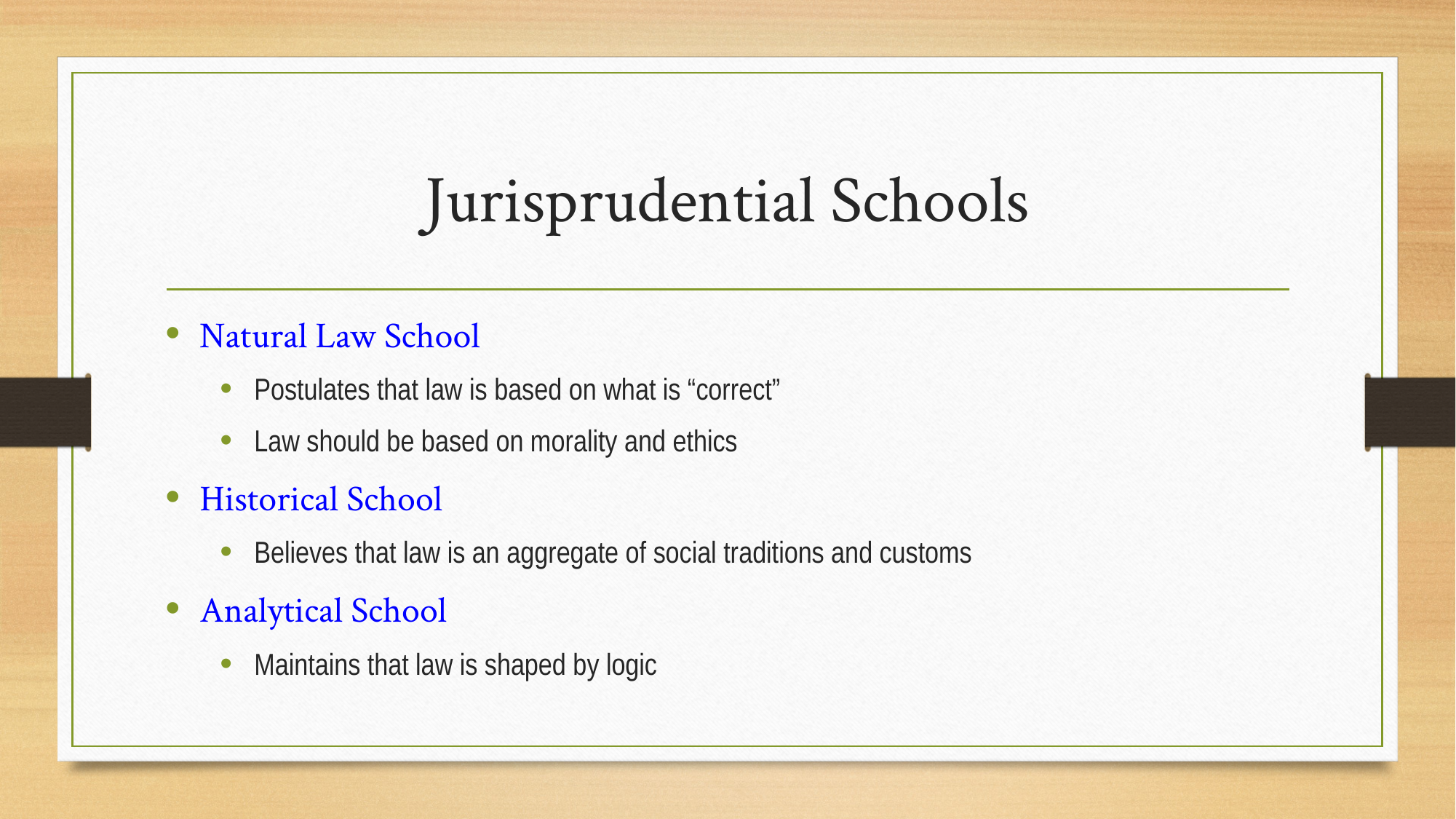

# Jurisprudential Schools
Natural Law School
Postulates that law is based on what is “correct”
Law should be based on morality and ethics
Historical School
Believes that law is an aggregate of social traditions and customs
Analytical School
Maintains that law is shaped by logic